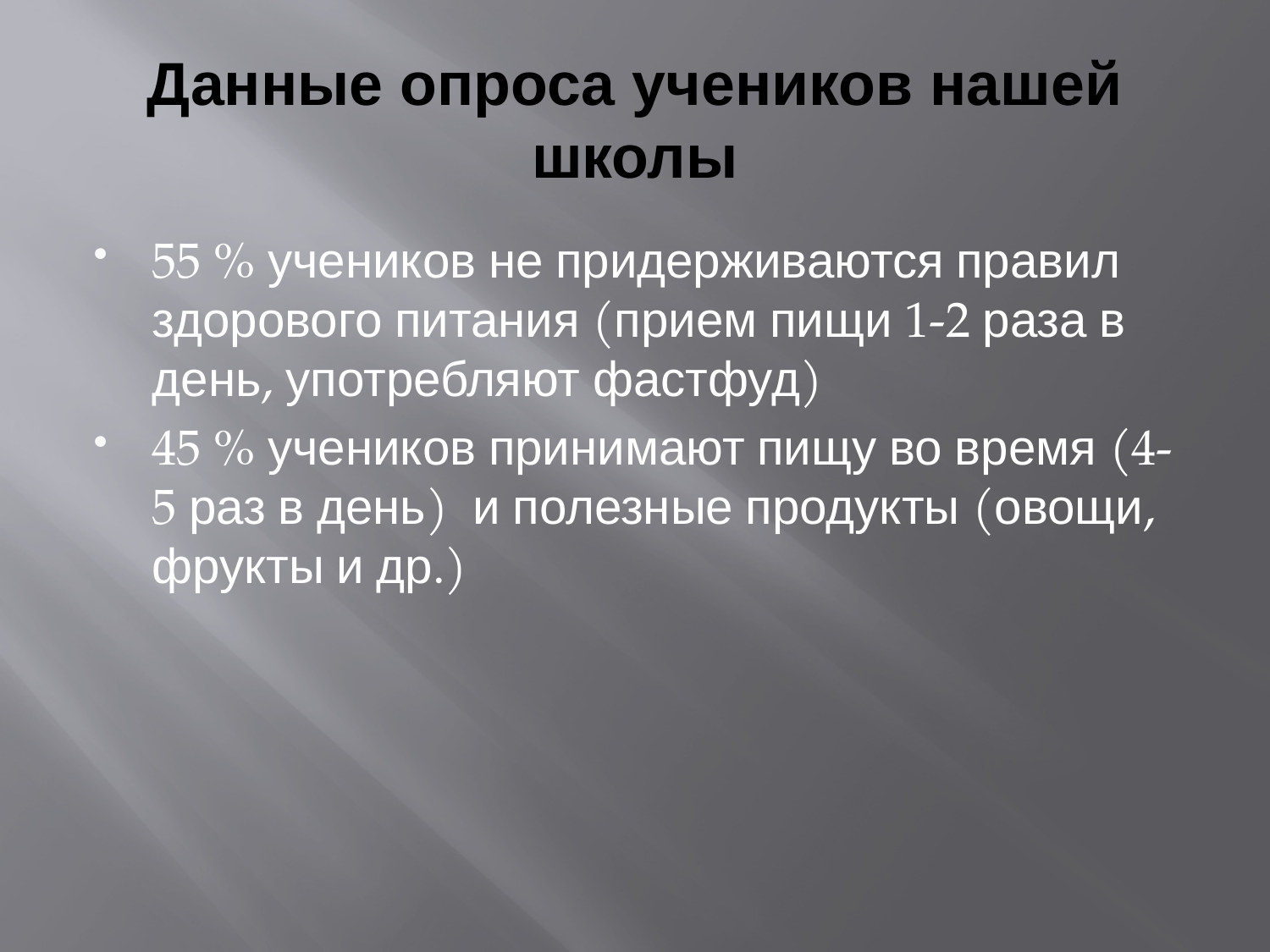

# Данные опроса учеников нашей школы
55 % учеников не придерживаются правил здорового питания (прием пищи 1-2 раза в день, употребляют фастфуд)
45 % учеников принимают пищу во время (4-5 раз в день)  и полезные продукты (овощи, фрукты и др.)